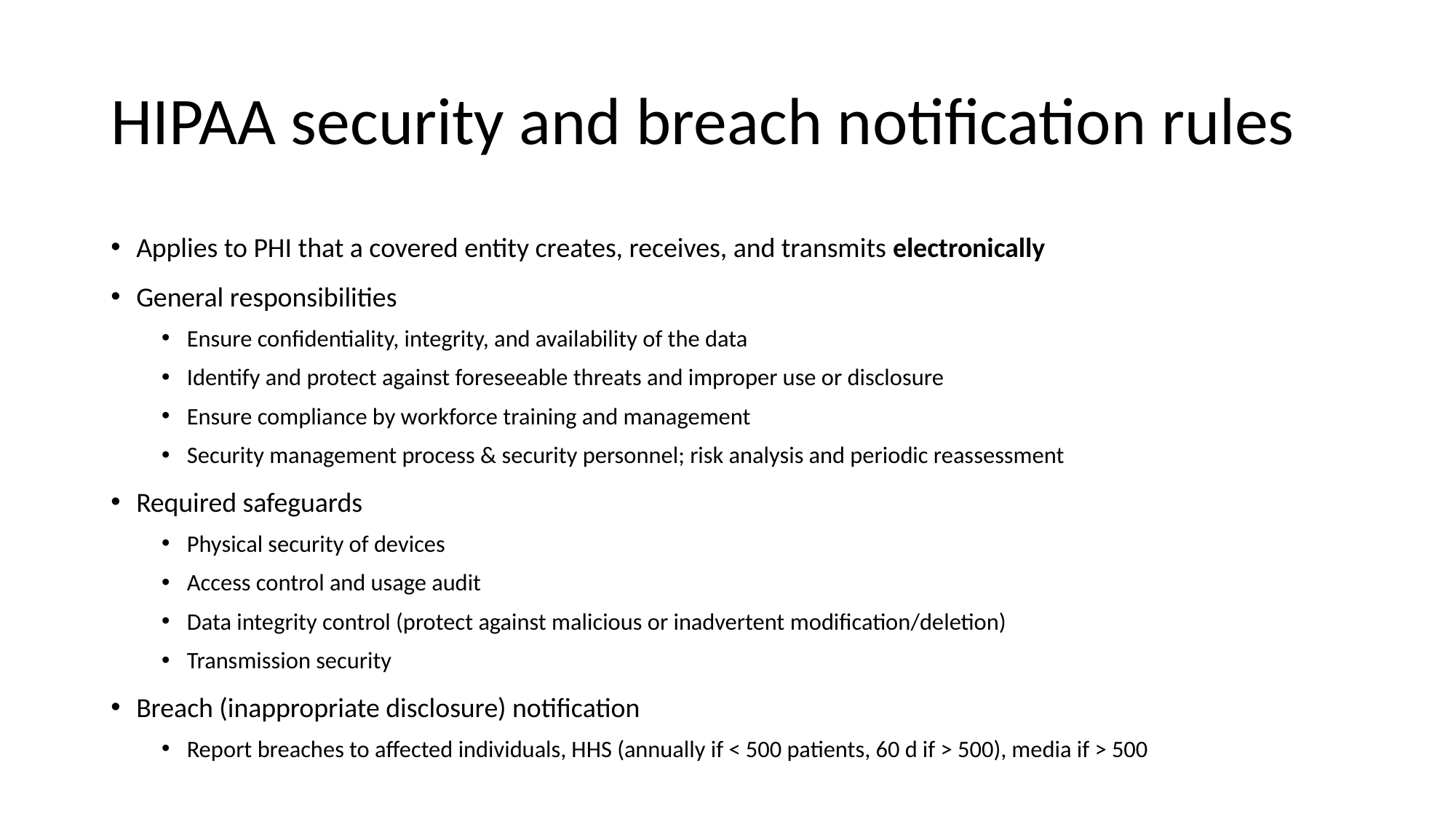

# HIPAA security and breach notification rules
Applies to PHI that a covered entity creates, receives, and transmits electronically
General responsibilities
Ensure confidentiality, integrity, and availability of the data
Identify and protect against foreseeable threats and improper use or disclosure
Ensure compliance by workforce training and management
Security management process & security personnel; risk analysis and periodic reassessment
Required safeguards
Physical security of devices
Access control and usage audit
Data integrity control (protect against malicious or inadvertent modification/deletion)
Transmission security
Breach (inappropriate disclosure) notification
Report breaches to affected individuals, HHS (annually if < 500 patients, 60 d if > 500), media if > 500